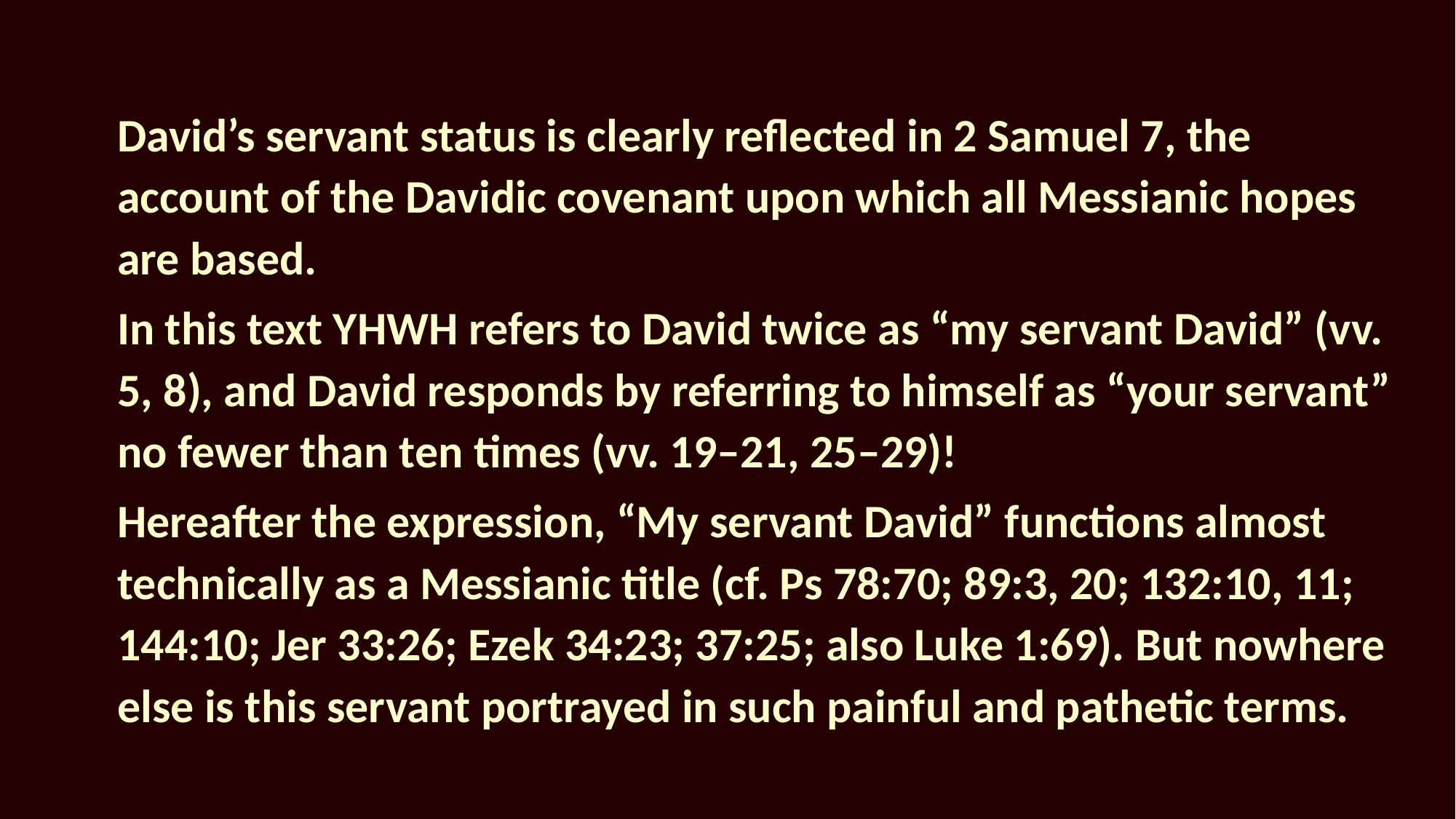

David’s servant status is clearly reflected in 2 Samuel 7, the account of the Davidic covenant upon which all Messianic hopes are based.
In this text YHWH refers to David twice as “my servant David” (vv. 5, 8), and David responds by referring to himself as “your servant” no fewer than ten times (vv. 19–21, 25–29)!
Hereafter the expression, “My servant David” functions almost technically as a Messianic title (cf. Ps 78:70; 89:3, 20; 132:10, 11; 144:10; Jer 33:26; Ezek 34:23; 37:25; also Luke 1:69). But nowhere else is this servant portrayed in such painful and pathetic terms.